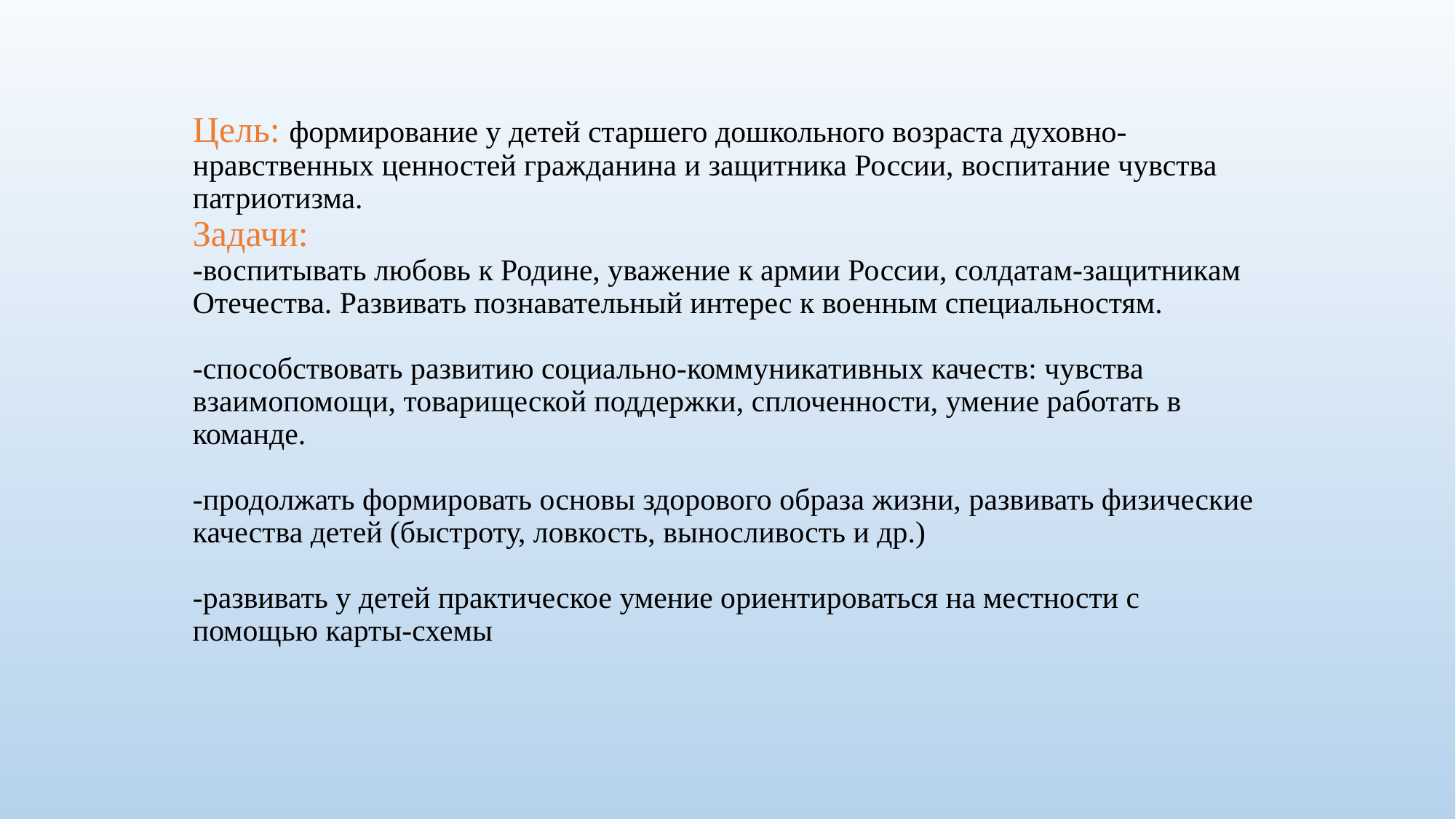

# Цель: формирование у детей старшего дошкольного возраста духовно-нравственных ценностей гражданина и защитника России, воспитание чувства патриотизма. Задачи: -воспитывать любовь к Родине, уважение к армии России, солдатам-защитникам Отечества. Развивать познавательный интерес к военным специальностям. -способствовать развитию социально-коммуникативных качеств: чувства взаимопомощи, товарищеской поддержки, сплоченности, умение работать в команде. -продолжать формировать основы здорового образа жизни, развивать физические качества детей (быстроту, ловкость, выносливость и др.) -развивать у детей практическое умение ориентироваться на местности с помощью карты-схемы